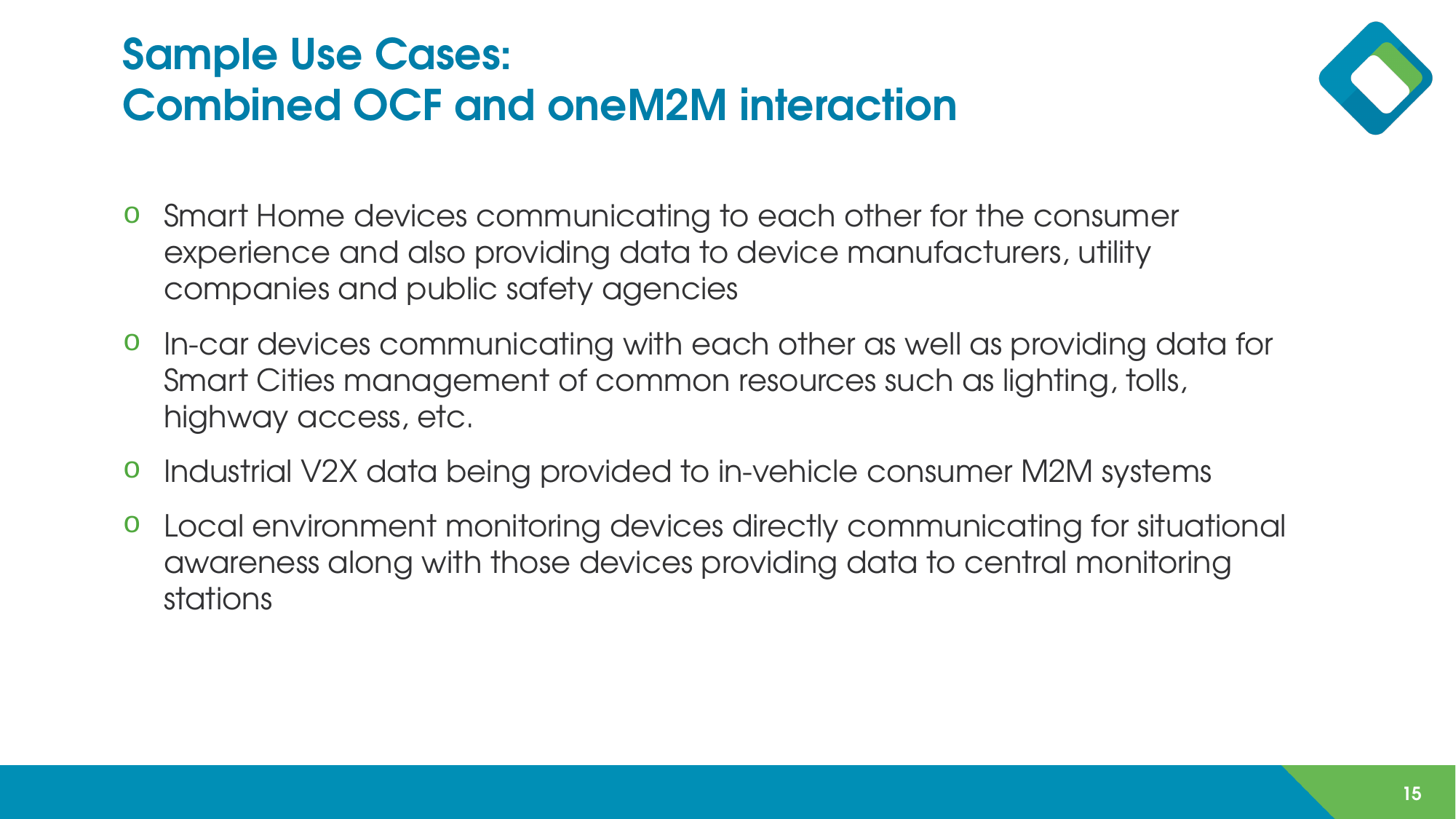

# Sample Use Cases: Combined OCF and oneM2M interaction
Smart Home devices communicating to each other for the consumer experience and also providing data to device manufacturers, utility companies and public safety agencies
In-car devices communicating with each other as well as providing data for Smart Cities management of common resources such as lighting, tolls, highway access, etc.
Industrial V2X data being provided to in-vehicle consumer M2M systems
Local environment monitoring devices directly communicating for situational awareness along with those devices providing data to central monitoring stations